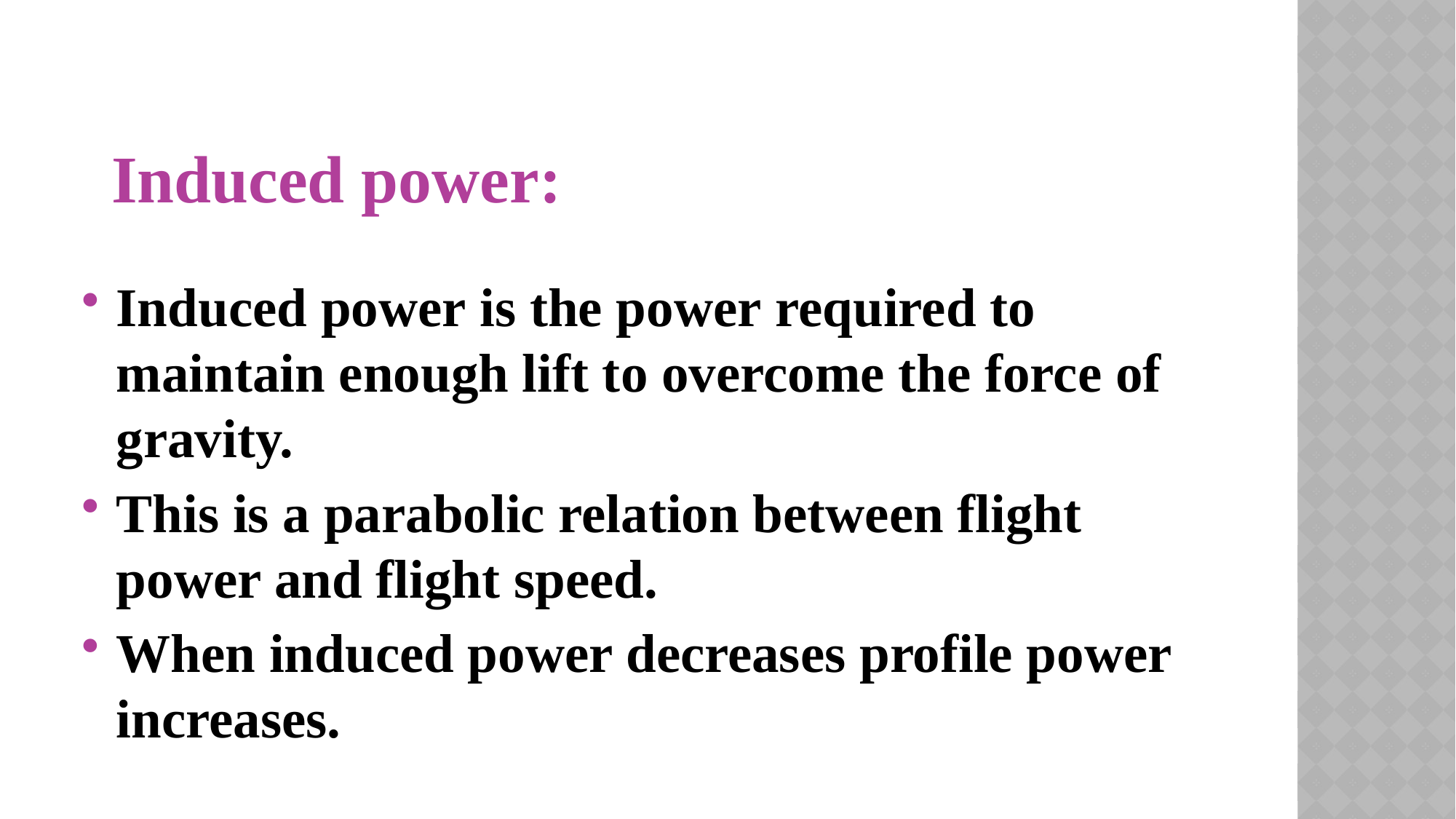

# Induced power:

Induced power is the power required to maintain enough lift to overcome the force of gravity.
This is a parabolic relation between flight power and flight speed.
When induced power decreases profile power increases.